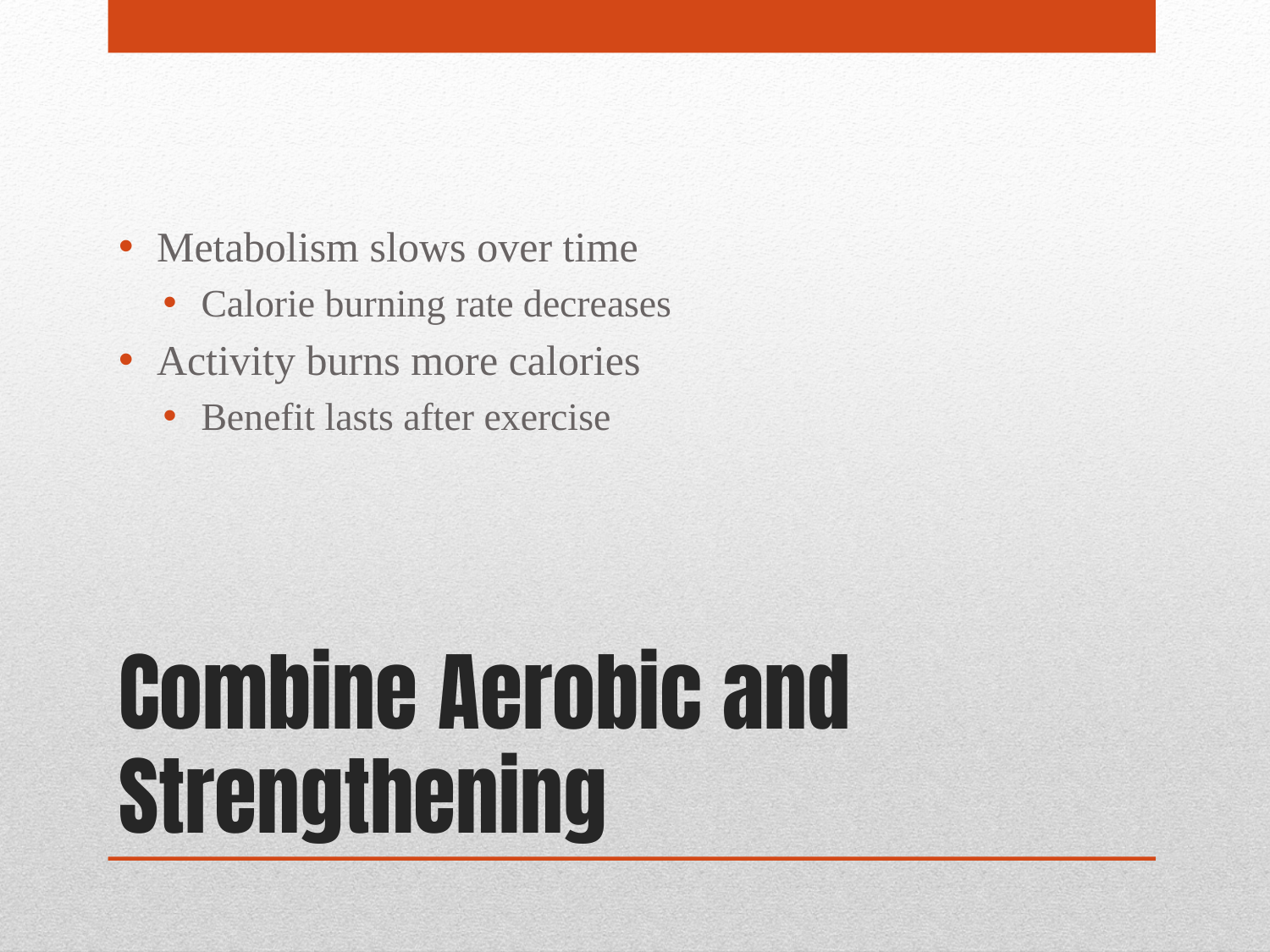

Metabolism slows over time
Calorie burning rate decreases
Activity burns more calories
Benefit lasts after exercise

# Combine Aerobic and Strengthening